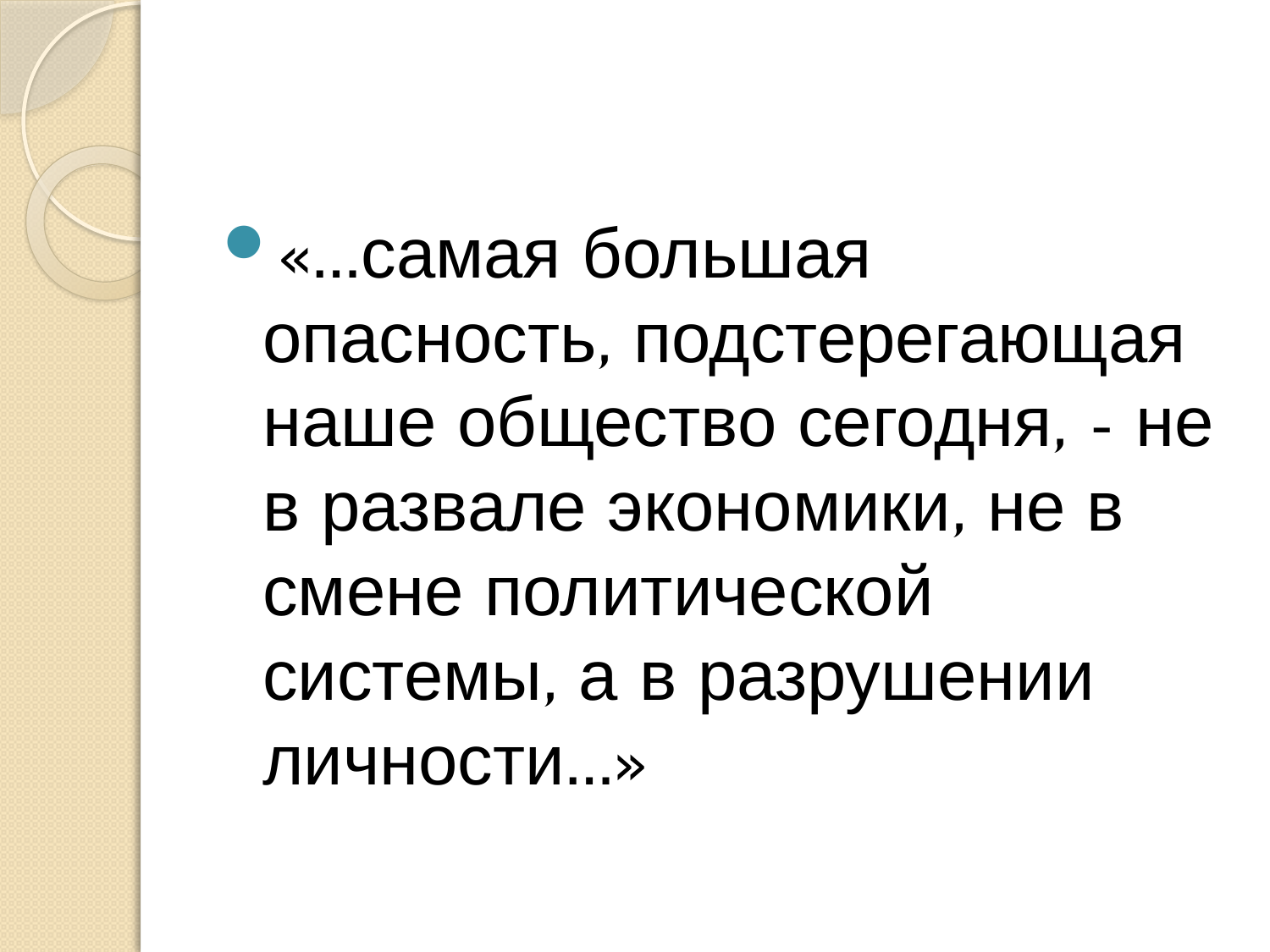

#
«…самая большая опасность, подстерегающая наше общество сегодня, - не в развале экономики, не в смене политической системы, а в разрушении личности…»